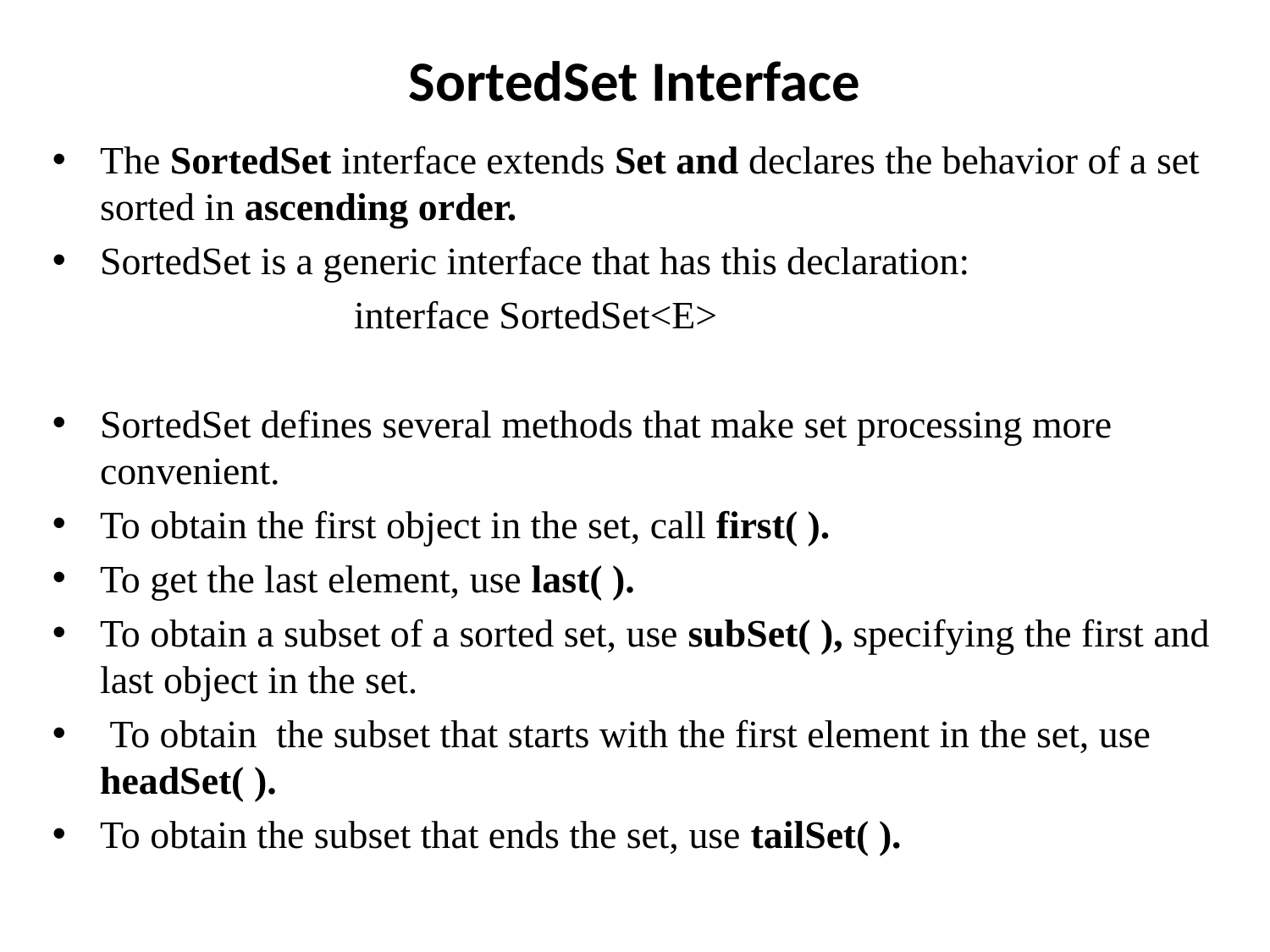

# SortedSet Interface
The SortedSet interface extends Set and declares the behavior of a set sorted in ascending order.
SortedSet is a generic interface that has this declaration:
			interface SortedSet<E>

SortedSet defines several methods that make set processing more convenient.
To obtain the first object in the set, call first( ).
To get the last element, use last( ).
To obtain a subset of a sorted set, use subSet( ), specifying the first and last object in the set.
 To obtain  the subset that starts with the first element in the set, use headSet( ).
To obtain the subset that ends the set, use tailSet( ).